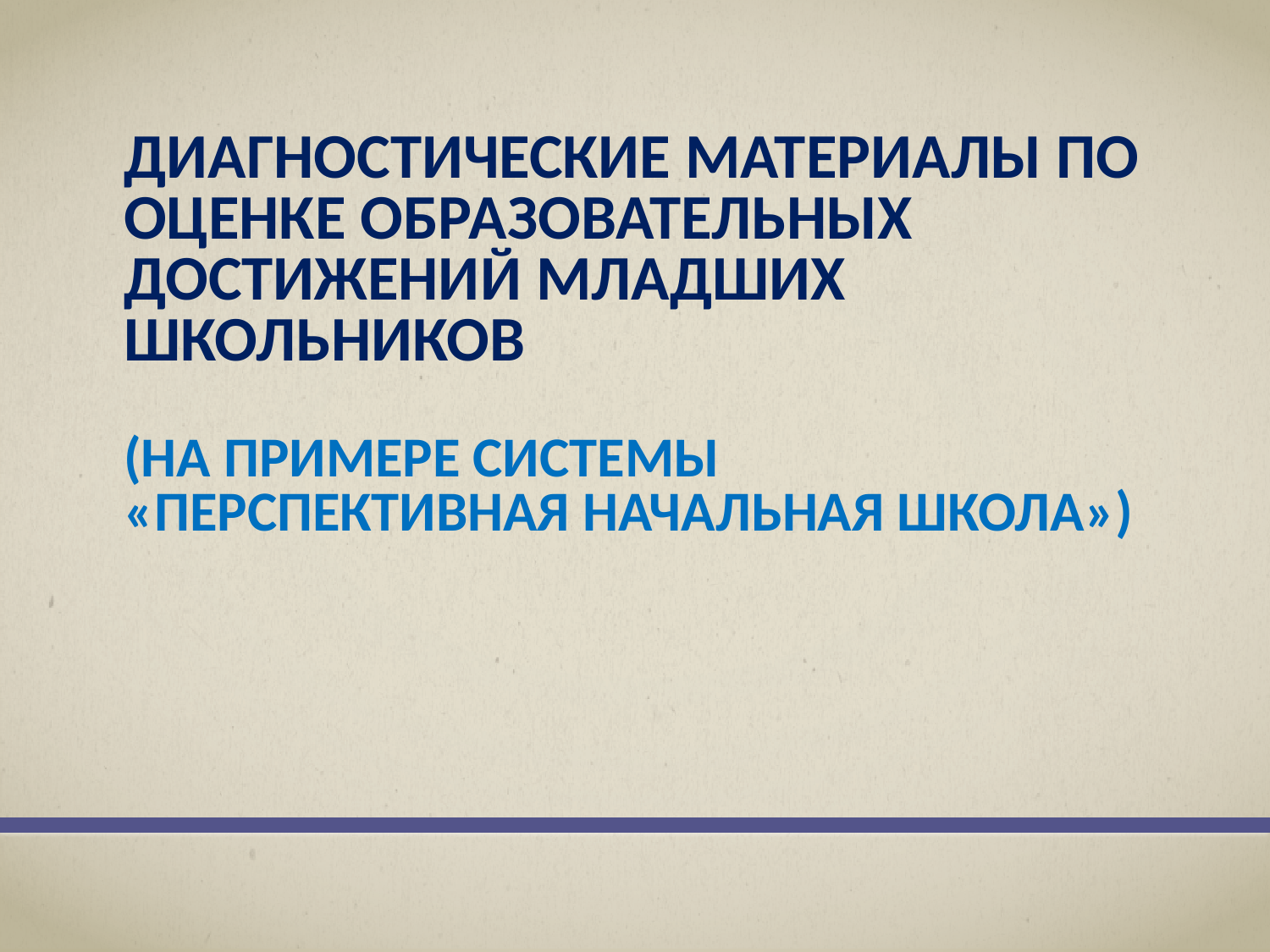

# Диагностические Материалы по Оценке образовательных достижений младших школьников (на примере системы «Перспективная начальная школа»)